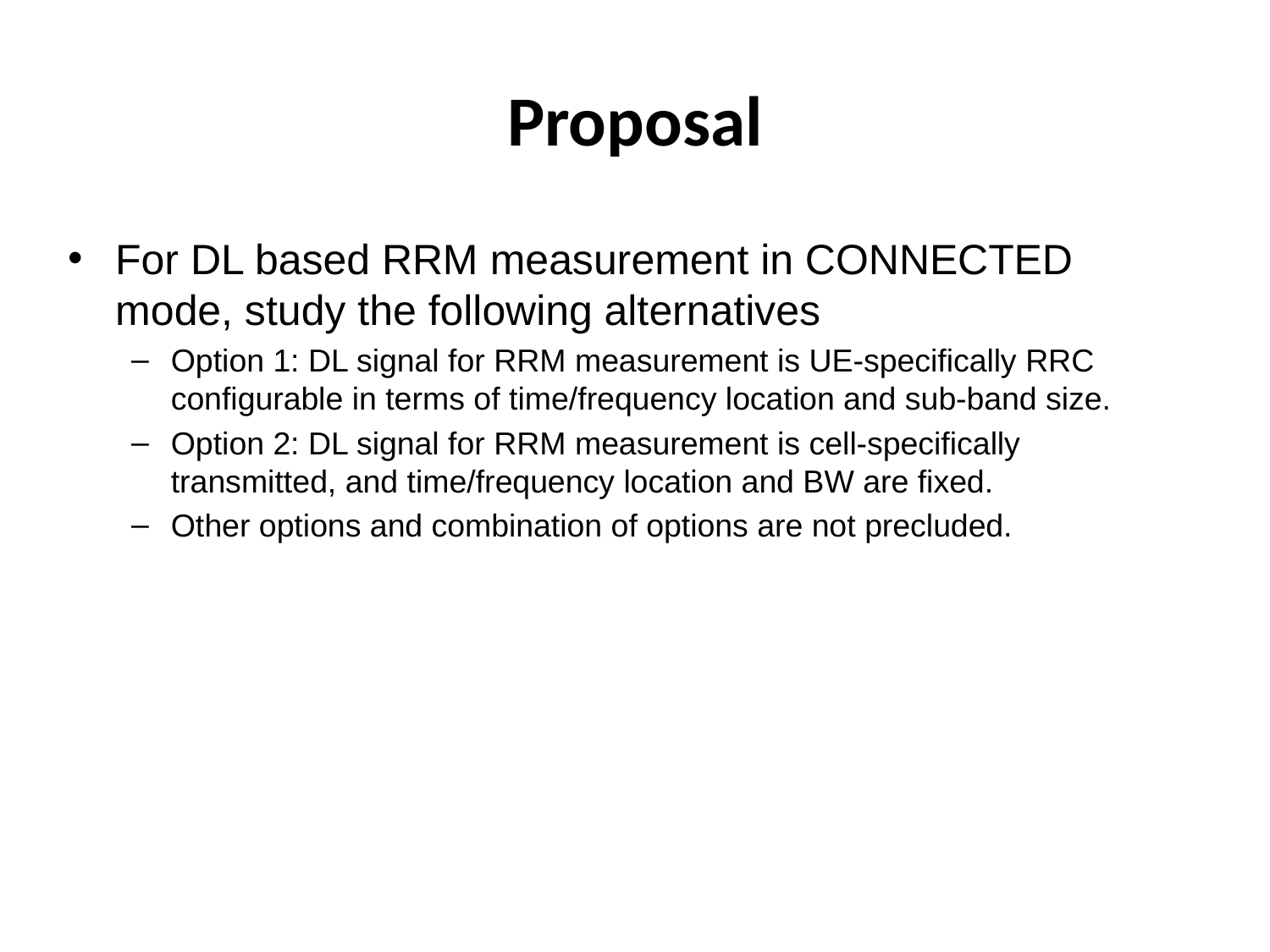

# Proposal
For DL based RRM measurement in CONNECTED mode, study the following alternatives
Option 1: DL signal for RRM measurement is UE-specifically RRC configurable in terms of time/frequency location and sub-band size.
Option 2: DL signal for RRM measurement is cell-specifically transmitted, and time/frequency location and BW are fixed.
Other options and combination of options are not precluded.